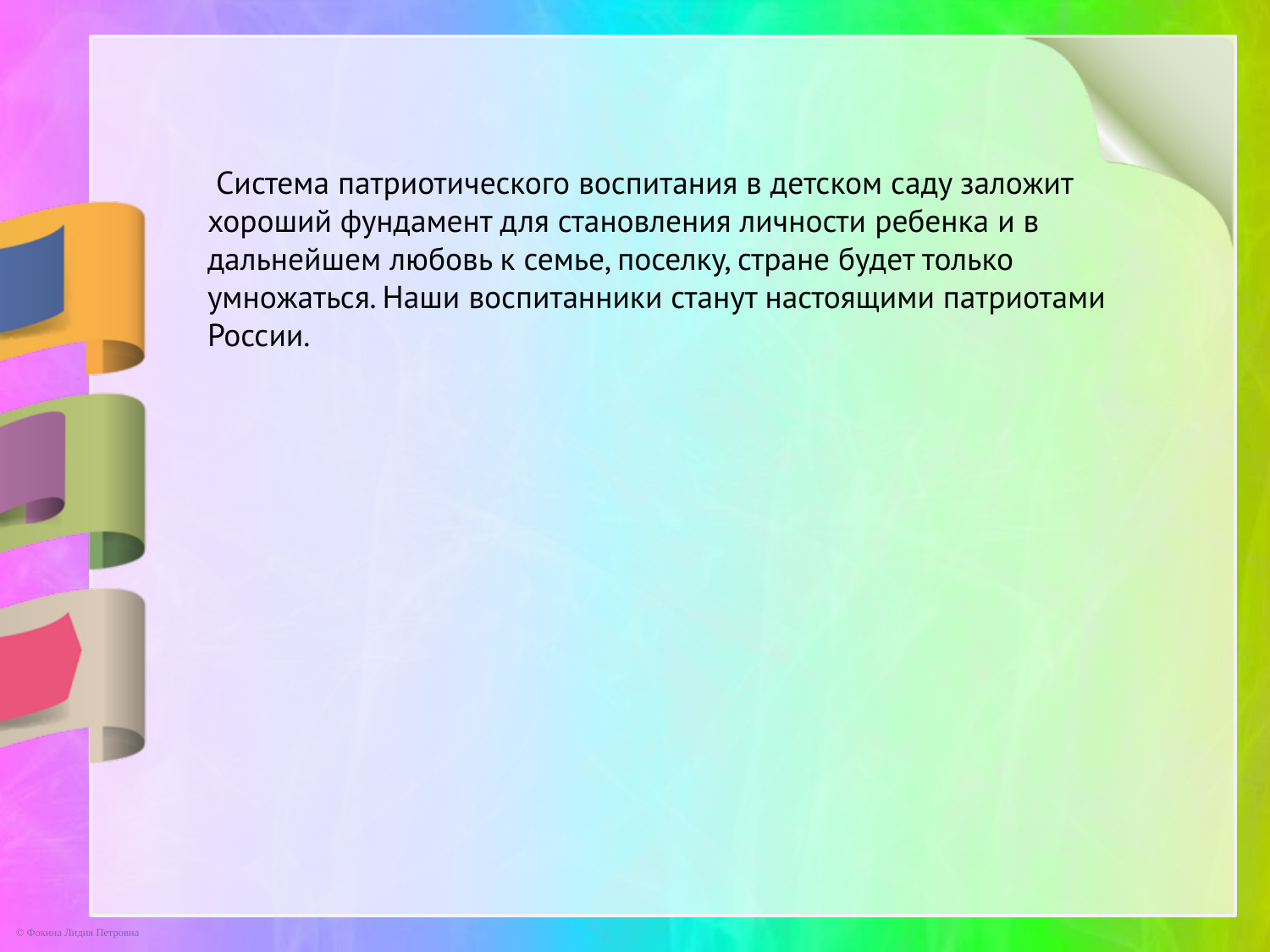

Система патриотического воспитания в детском саду заложит хороший фундамент для становления личности ребенка и в дальнейшем любовь к семье, поселку, стране будет только умножаться. Наши воспитанники станут настоящими патриотами России.